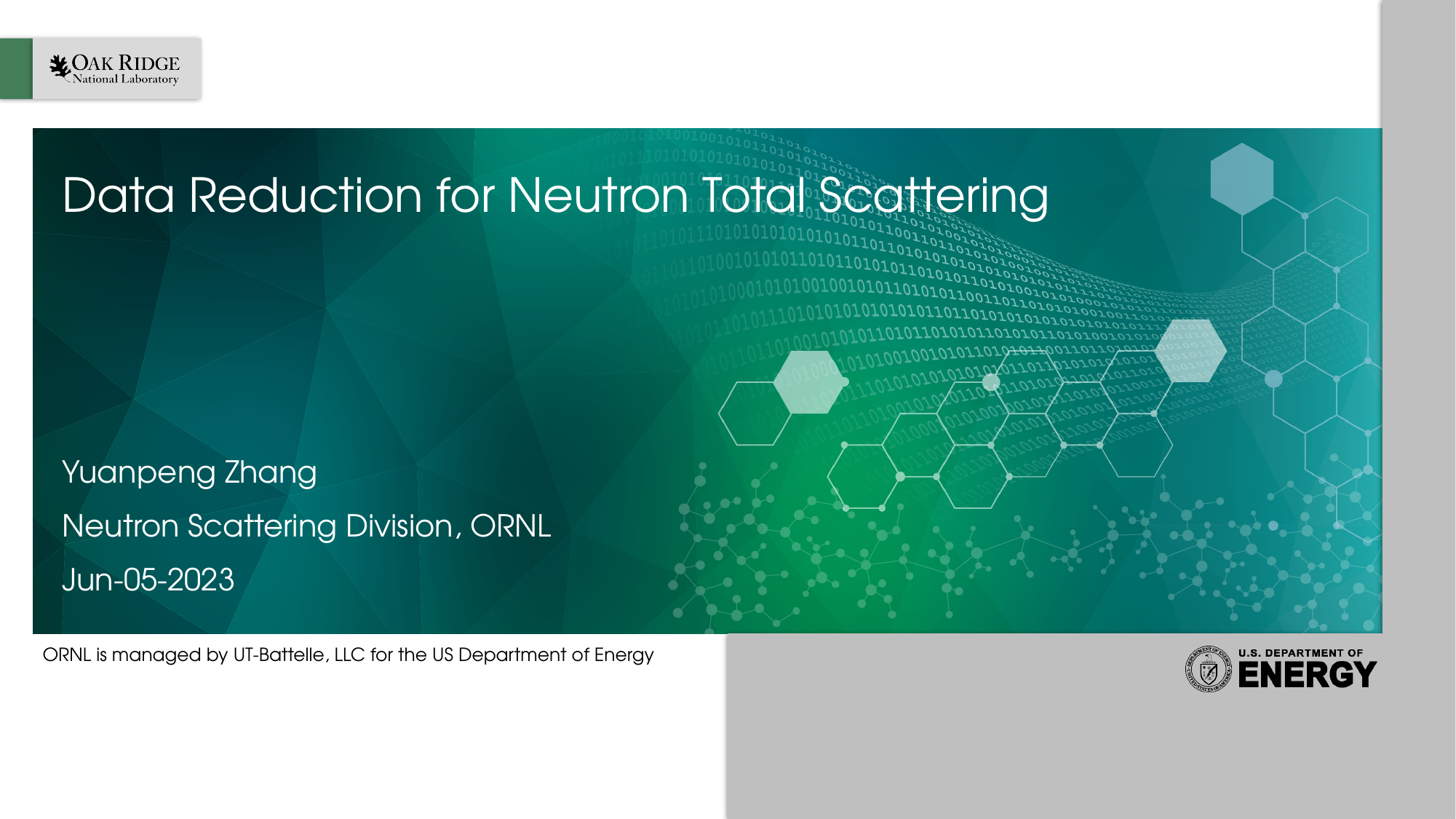

# Data Reduction for Neutron Total Scattering

Yuanpeng Zhang
Neutron Scattering Division, ORNL
Jun-05-2023